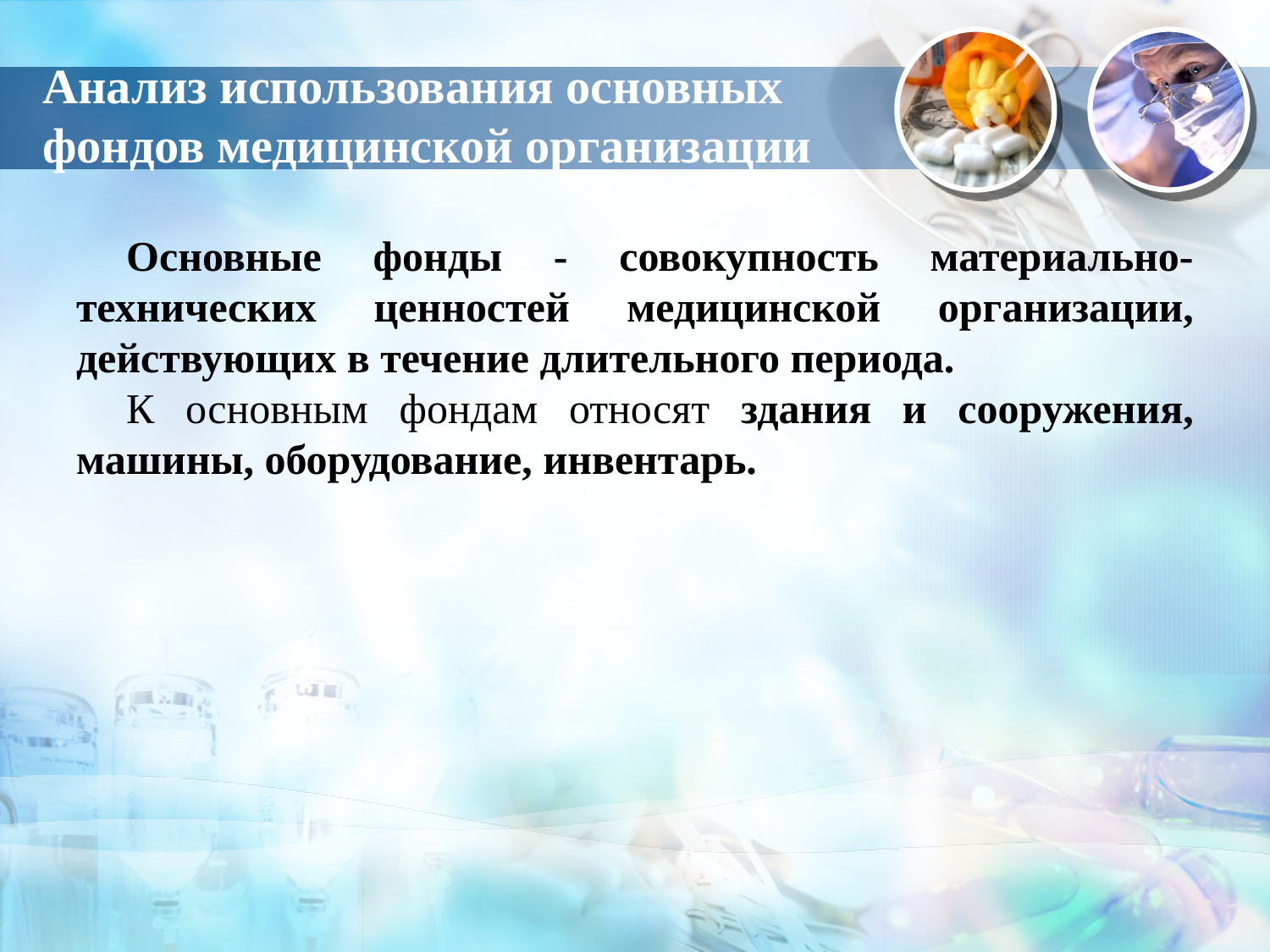

# Анализ использования основных фондов медицинской организации
Основные фонды - совокупность материально-технических ценностей медицинской организации, действующих в течение длительного периода.
К основным фондам относят здания и сооружения, машины, оборудование, инвентарь.